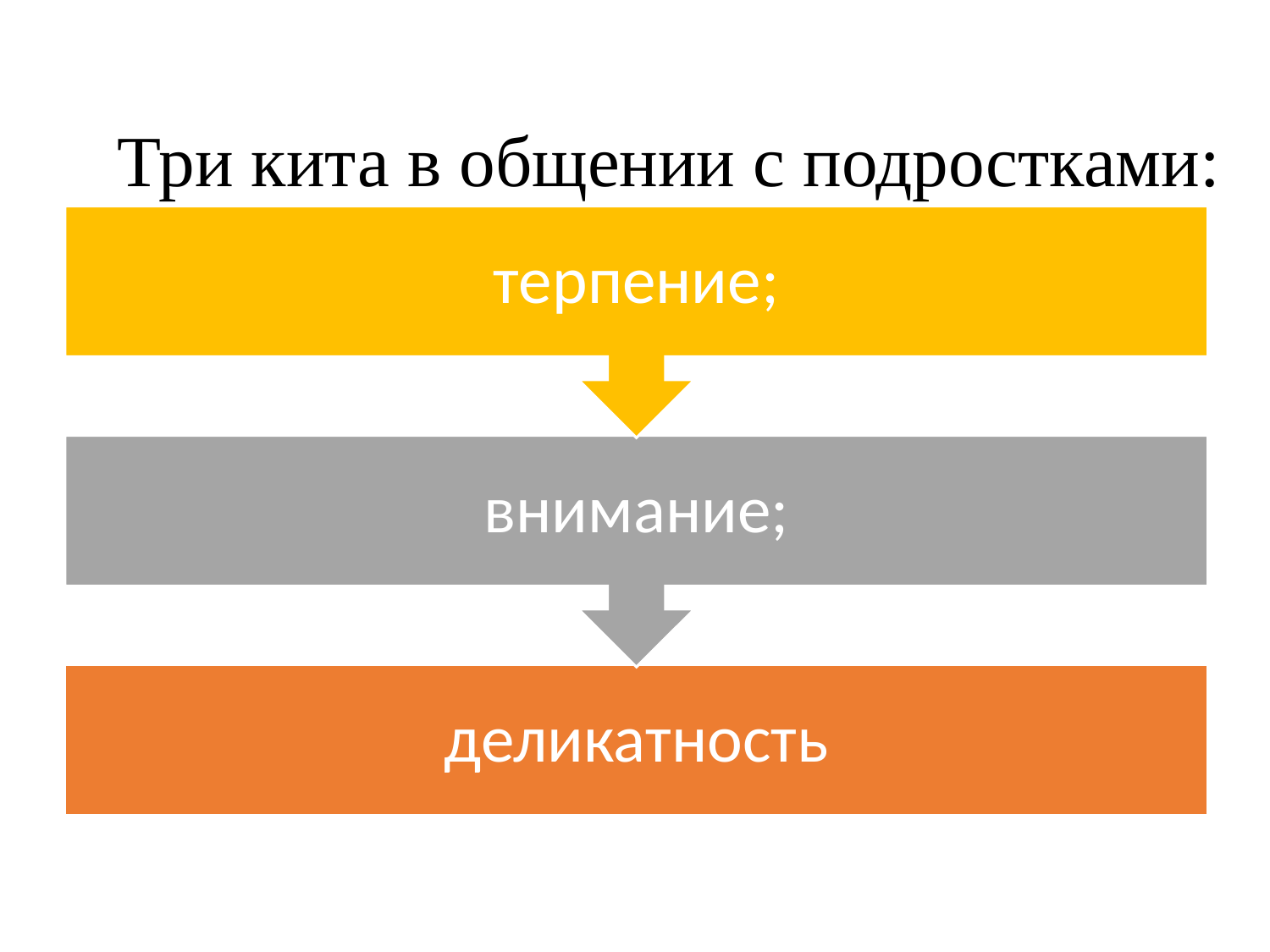

# Три кита в общении с подростками:
деликатность
внимание;
терпение;